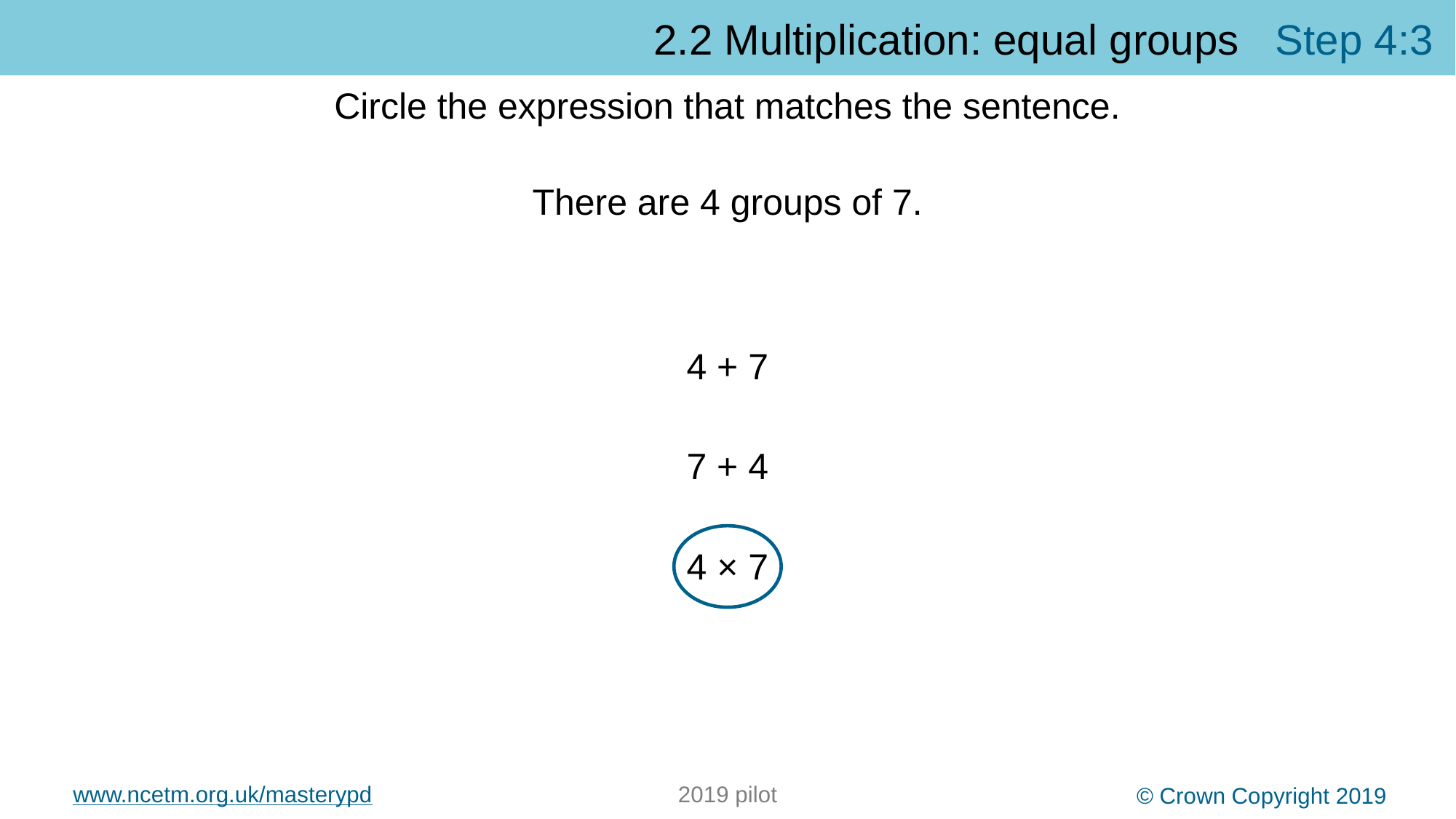

2.2 Multiplication: equal groups   Step 4:3
Circle the expression that matches the sentence.
There are 4 groups of 7.
4 + 7
7 + 4

4 × 7